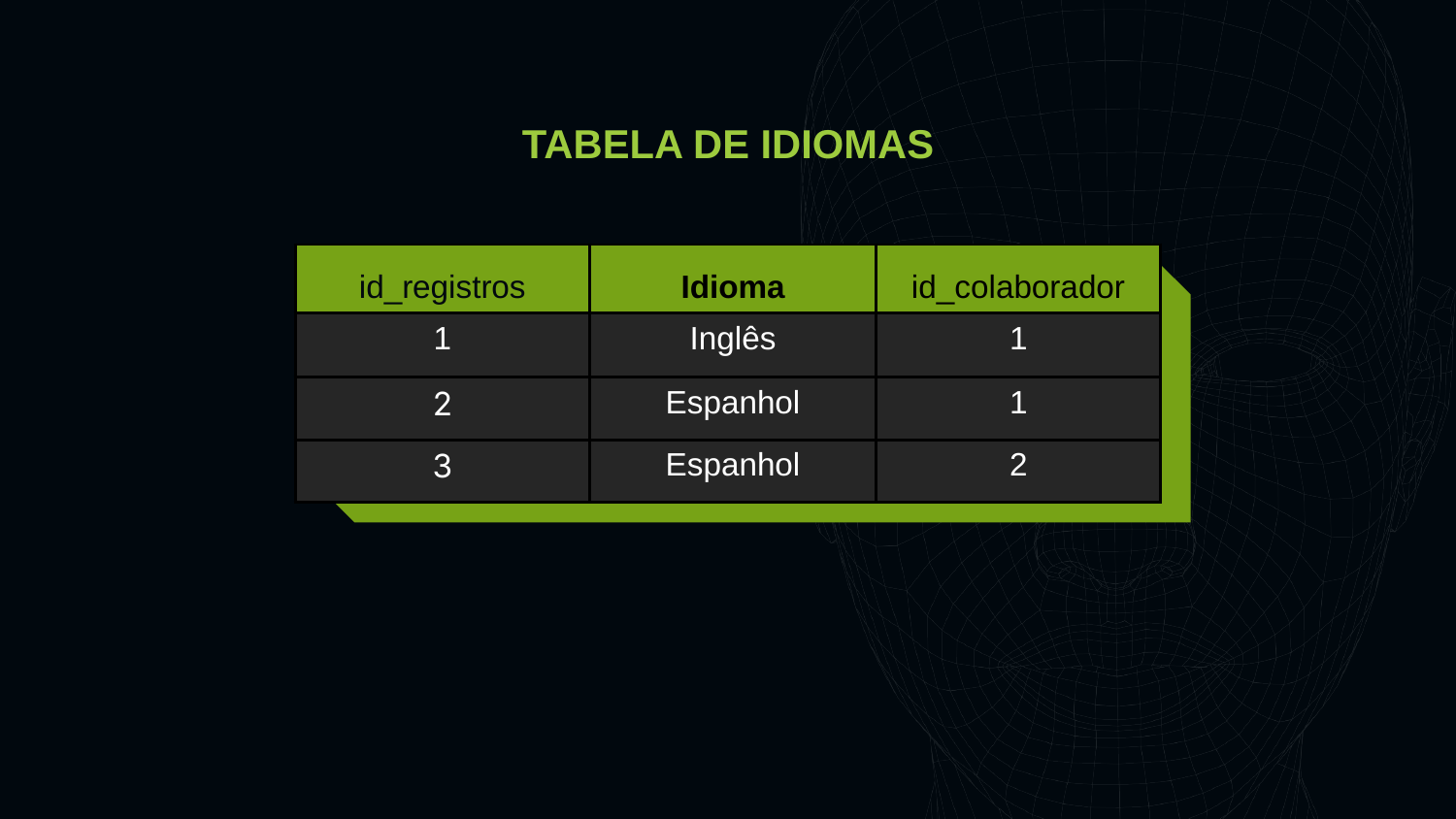

TABELA DE IDIOMAS
Primárias
| id\_registros | Idioma | id\_colaborador |
| --- | --- | --- |
| 1 | Inglês | 1 |
| 2 | Espanhol | 1 |
| 3 | Espanhol | 2 |

Apoio